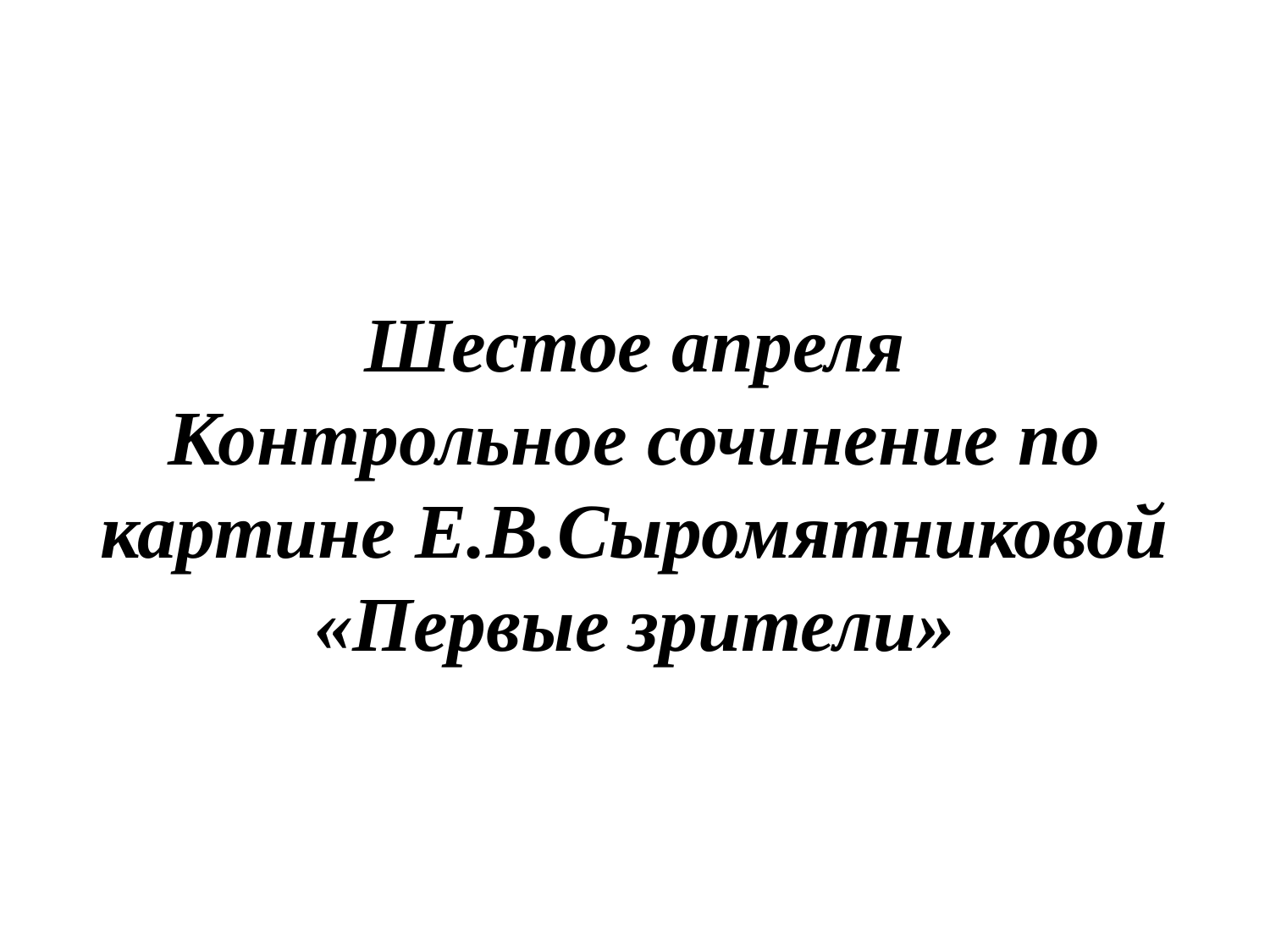

# Шестое апреля Контрольное сочинение по картине Е.В.Сыромятниковой «Первые зрители»